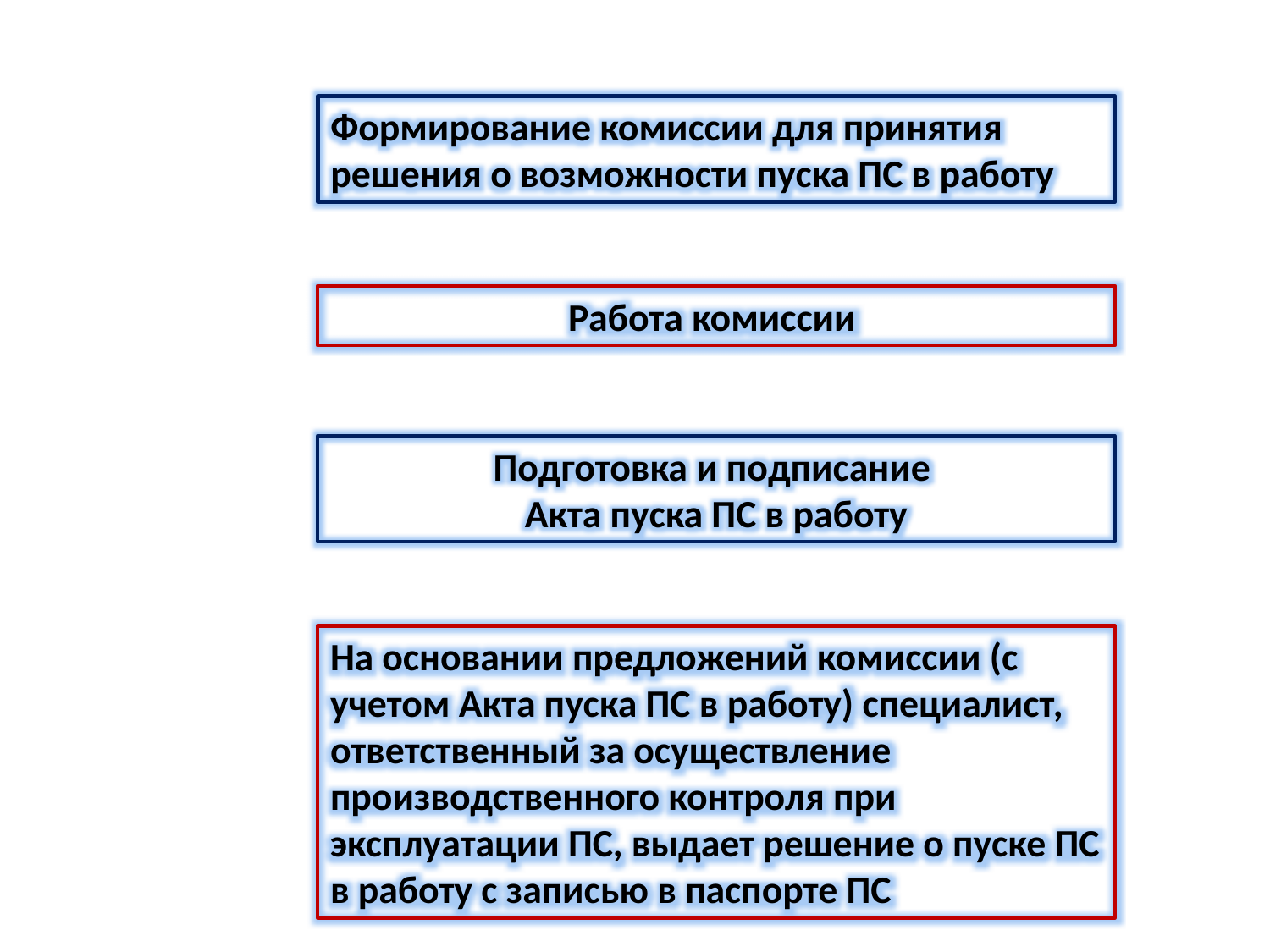

Формирование комиссии для принятия решения о возможности пуска ПС в работу
Работа комиссии
Подготовка и подписание
Акта пуска ПС в работу
На основании предложений комиссии (с учетом Акта пуска ПС в работу) специалист, ответственный за осуществление производственного контроля при эксплуатации ПС, выдает решение о пуске ПС в работу с записью в паспорте ПС